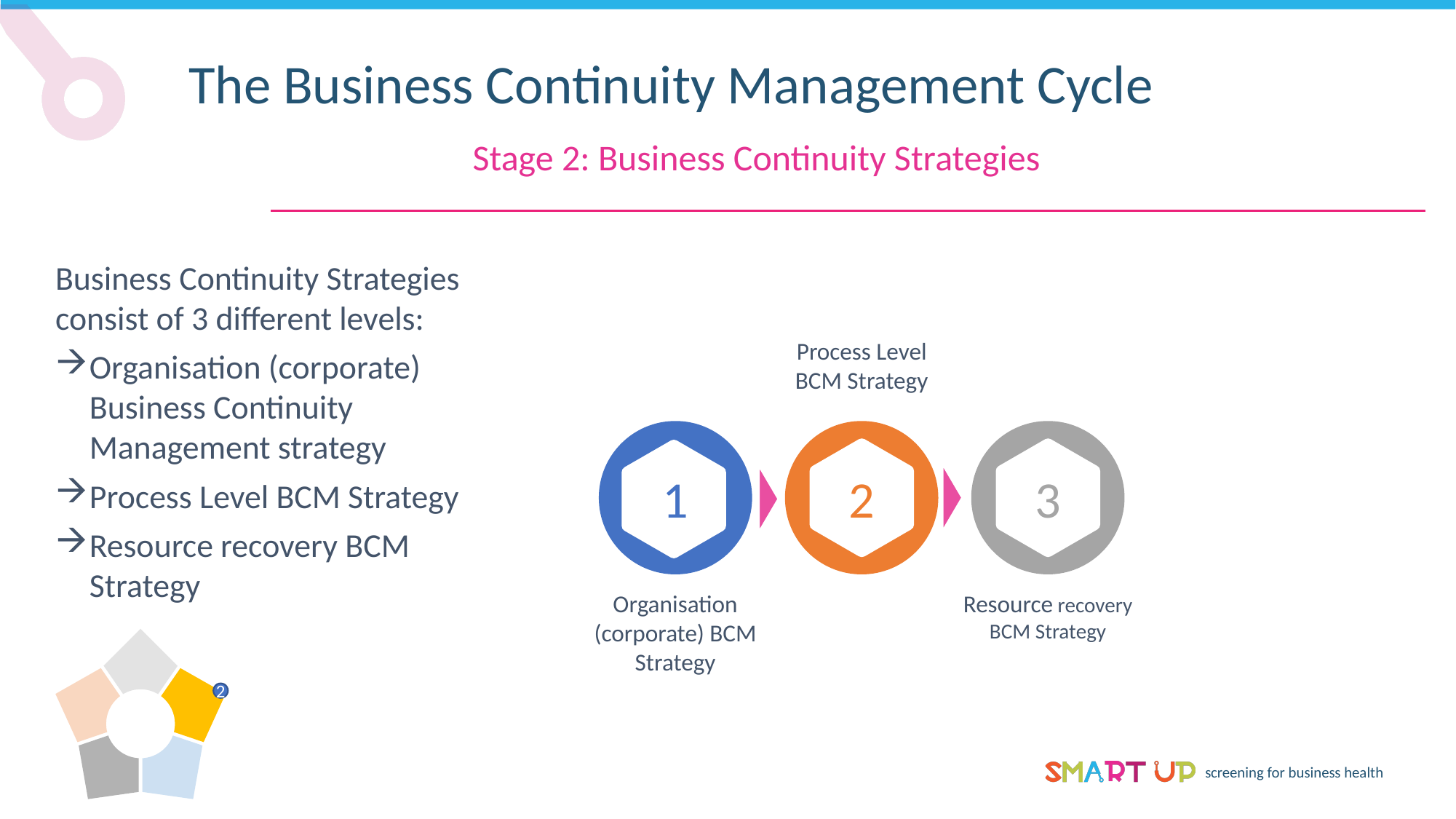

The Business Continuity Management Cycle
Stage 2: Business Continuity Strategies
Business Continuity Strategies consist of 3 different levels:
Organisation (corporate) Business Continuity Management strategy
Process Level BCM Strategy
Resource recovery BCM Strategy

Process Level
BCM Strategy

1
2
3

Organisation
(corporate) BCM
Strategy
Resource recovery
BCM Strategy

2